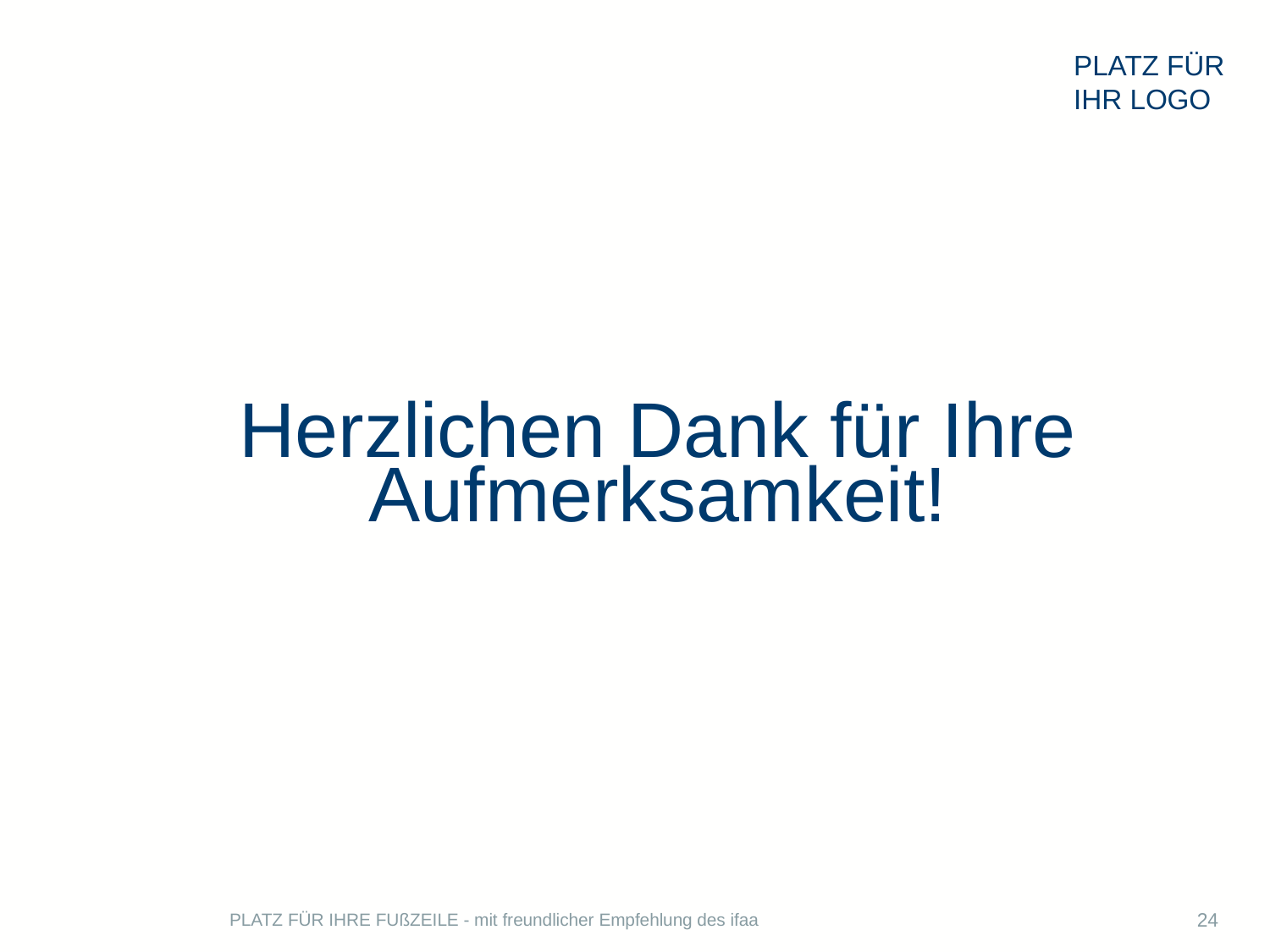

#

Herzlichen Dank für Ihre Aufmerksamkeit!

PLATZ FÜR IHRE FUßZEILE - mit freundlicher Empfehlung des ifaa
24